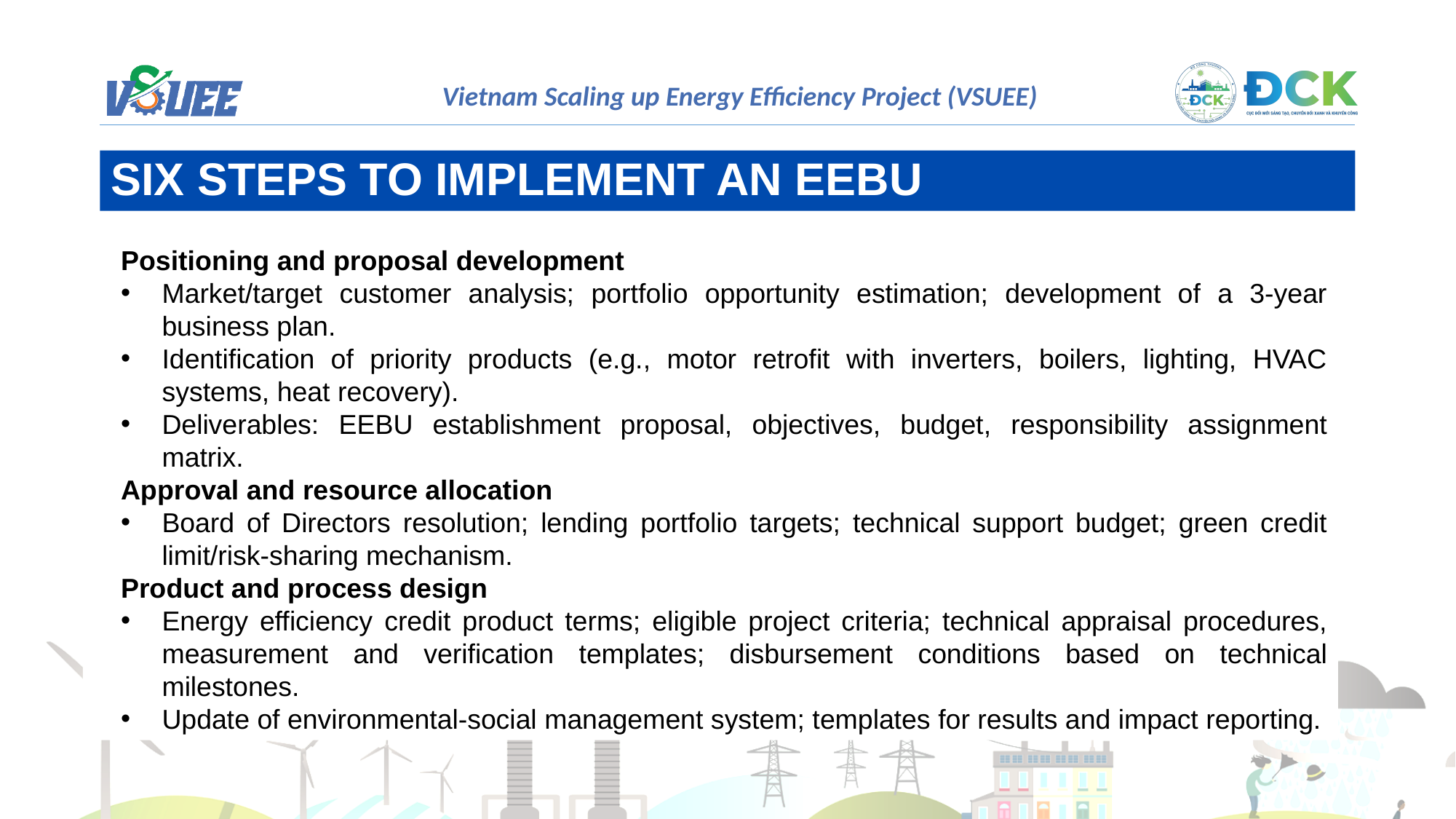

SIX STEPS TO IMPLEMENT AN EEBU
Positioning and proposal development
Market/target customer analysis; portfolio opportunity estimation; development of a 3-year business plan.
Identification of priority products (e.g., motor retrofit with inverters, boilers, lighting, HVAC systems, heat recovery).
Deliverables: EEBU establishment proposal, objectives, budget, responsibility assignment matrix.
Approval and resource allocation
Board of Directors resolution; lending portfolio targets; technical support budget; green credit limit/risk-sharing mechanism.
Product and process design
Energy efficiency credit product terms; eligible project criteria; technical appraisal procedures, measurement and verification templates; disbursement conditions based on technical milestones.
Update of environmental-social management system; templates for results and impact reporting.